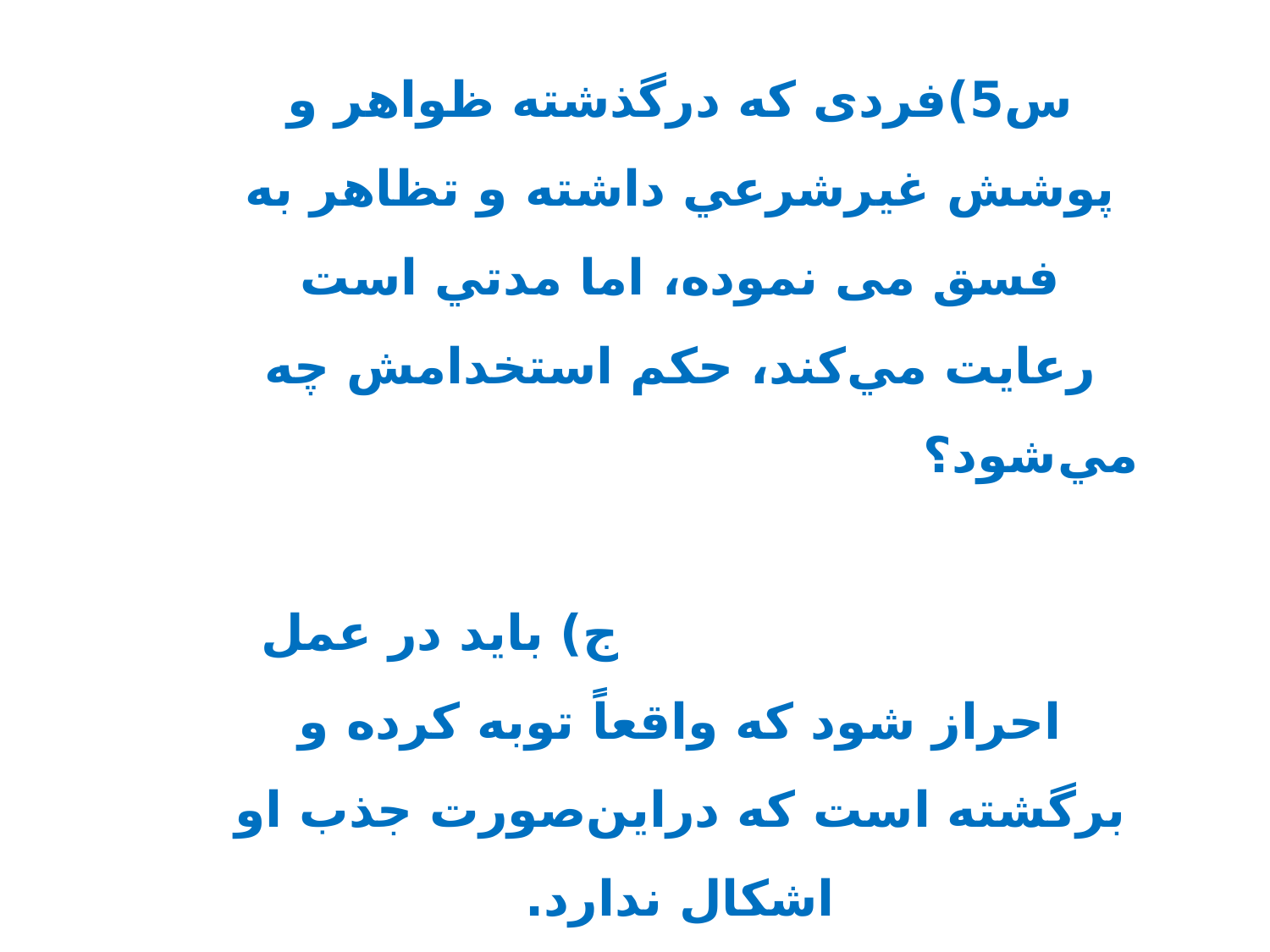

س5)فردی که درگذشته ظواهر و پوشش غيرشرعي داشته و تظاهر به فسق می نموده، اما مدتي است رعايت مي‌كند، حکم استخدامش چه مي‌شود؟                                                                                                                            ج) بايد در عمل احراز شود كه واقعاً توبه كرده و برگشته است كه دراين‌صورت جذب او اشكال ندارد.